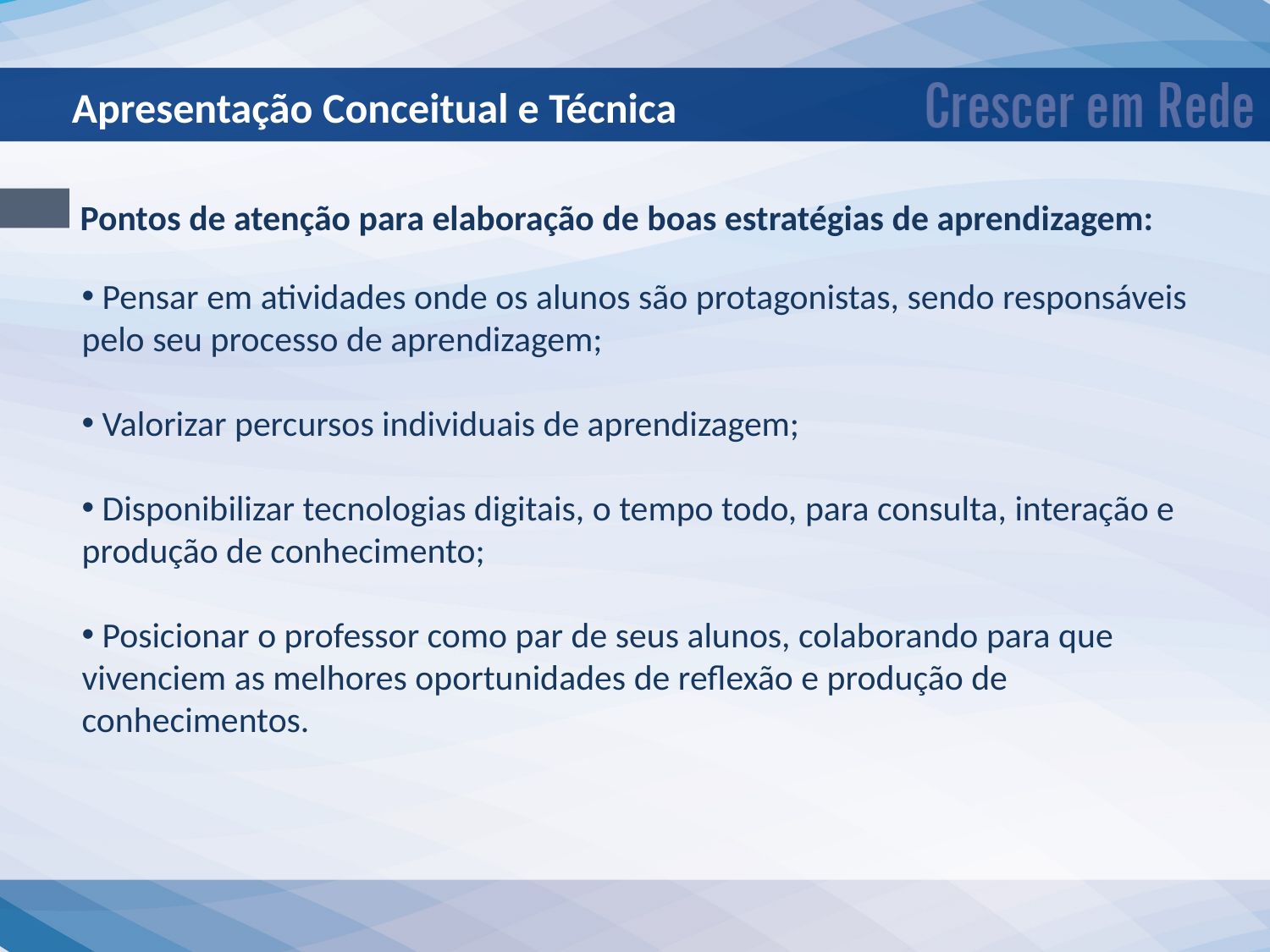

Apresentação Conceitual e Técnica
 Pontos de atenção para elaboração de boas estratégias de aprendizagem:

 Pensar em atividades onde os alunos são protagonistas, sendo responsáveis pelo seu processo de aprendizagem;

 Valorizar percursos individuais de aprendizagem;

 Disponibilizar tecnologias digitais, o tempo todo, para consulta, interação e produção de conhecimento;

 Posicionar o professor como par de seus alunos, colaborando para que vivenciem as melhores oportunidades de reflexão e produção de conhecimentos.